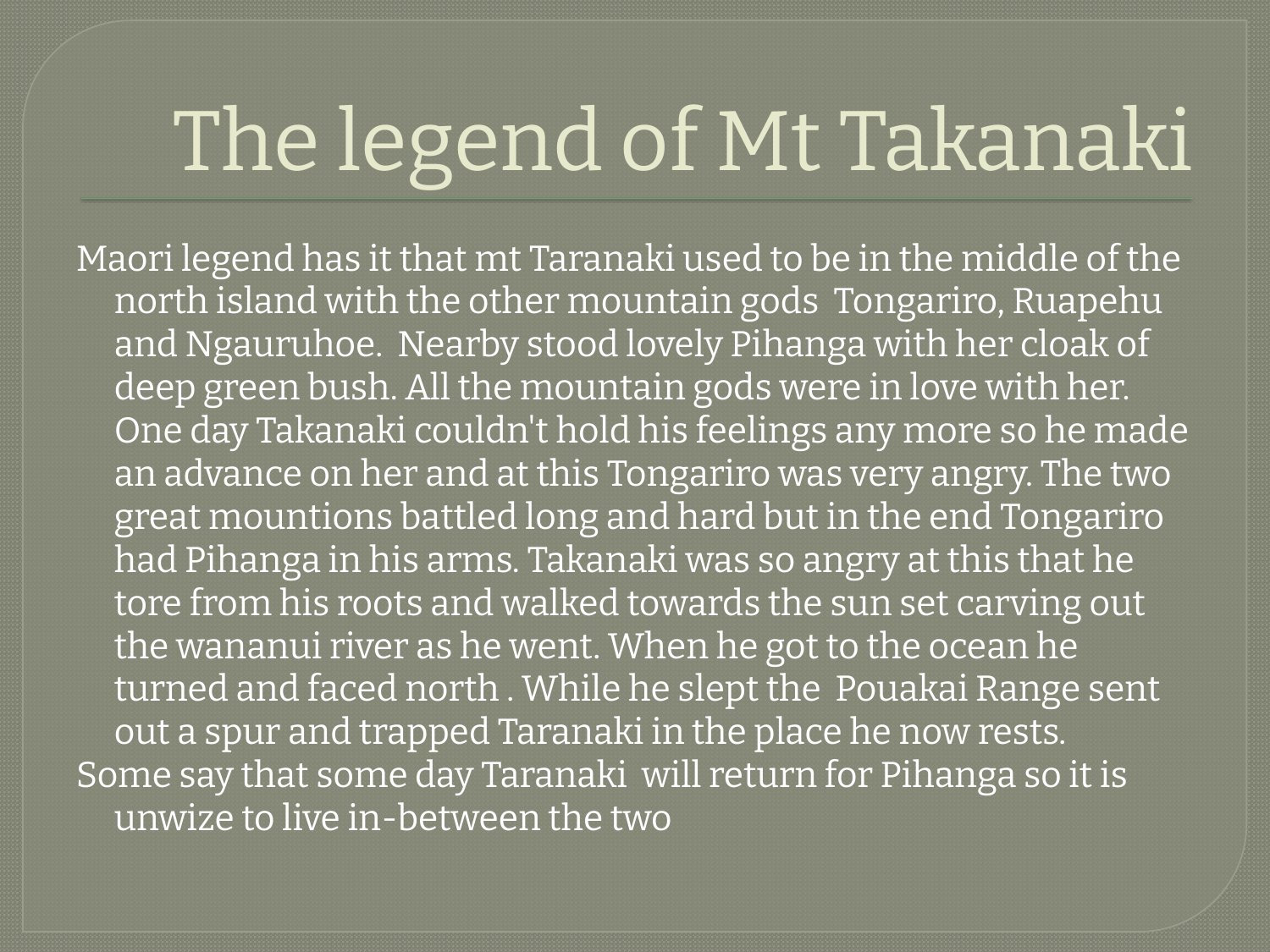

# The legend of Mt Takanaki
Maori legend has it that mt Taranaki used to be in the middle of the north island with the other mountain gods  Tongariro, Ruapehu and Ngauruhoe.  Nearby stood lovely Pihanga with her cloak of deep green bush. All the mountain gods were in love with her. One day Takanaki couldn't hold his feelings any more so he made an advance on her and at this Tongariro was very angry. The two great mountions battled long and hard but in the end Tongariro had Pihanga in his arms. Takanaki was so angry at this that he tore from his roots and walked towards the sun set carving out the wananui river as he went. When he got to the ocean he turned and faced north . While he slept the  Pouakai Range sent out a spur and trapped Taranaki in the place he now rests.
Some say that some day Taranaki  will return for Pihanga so it is unwize to live in-between the two